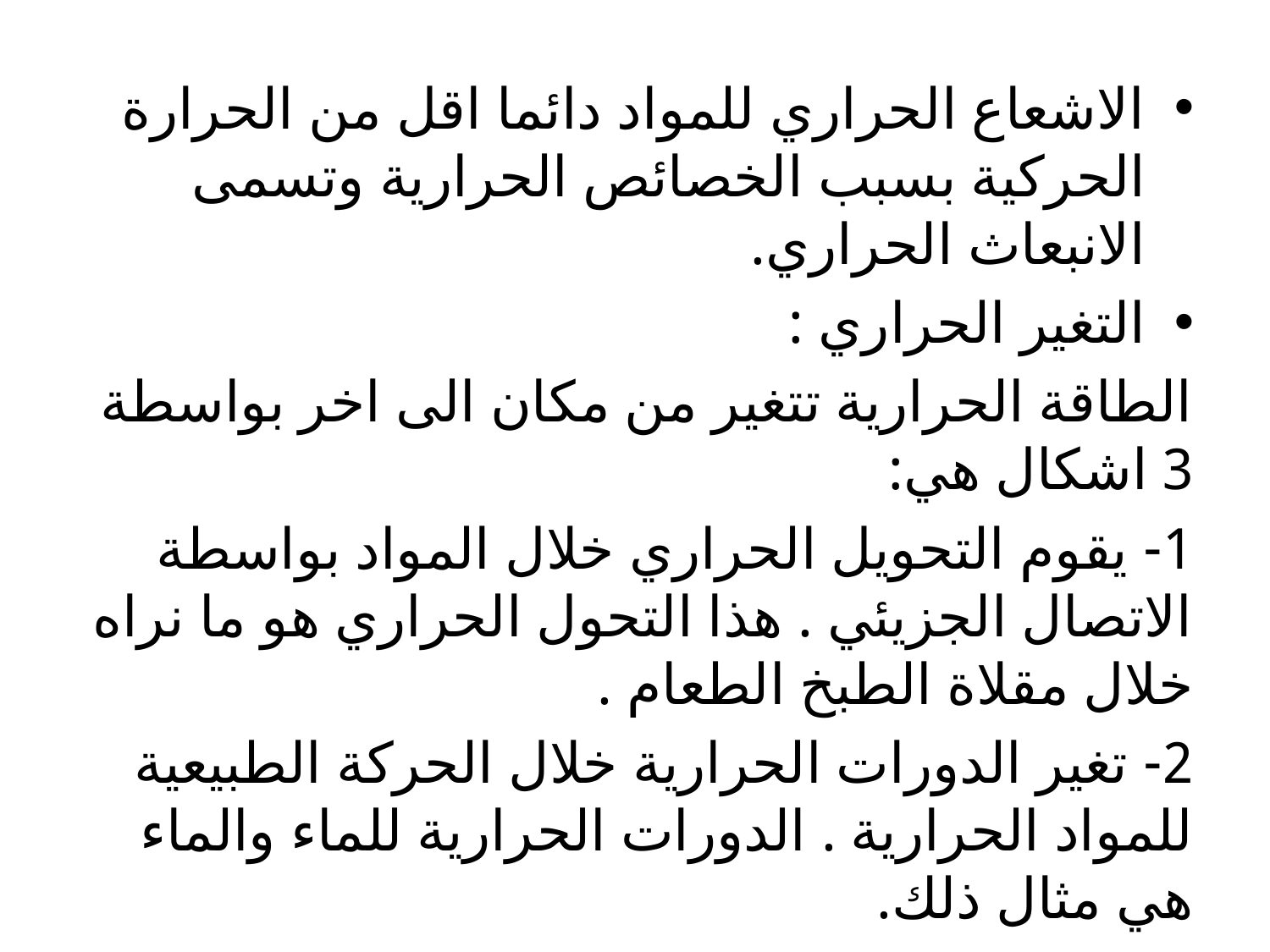

الاشعاع الحراري للمواد دائما اقل من الحرارة الحركية بسبب الخصائص الحرارية وتسمى الانبعاث الحراري.
التغير الحراري :
الطاقة الحرارية تتغير من مكان الى اخر بواسطة 3 اشكال هي:
1- يقوم التحويل الحراري خلال المواد بواسطة الاتصال الجزيئي . هذا التحول الحراري هو ما نراه خلال مقلاة الطبخ الطعام .
2- تغير الدورات الحرارية خلال الحركة الطبيعية للمواد الحرارية . الدورات الحرارية للماء والماء هي مثال ذلك.